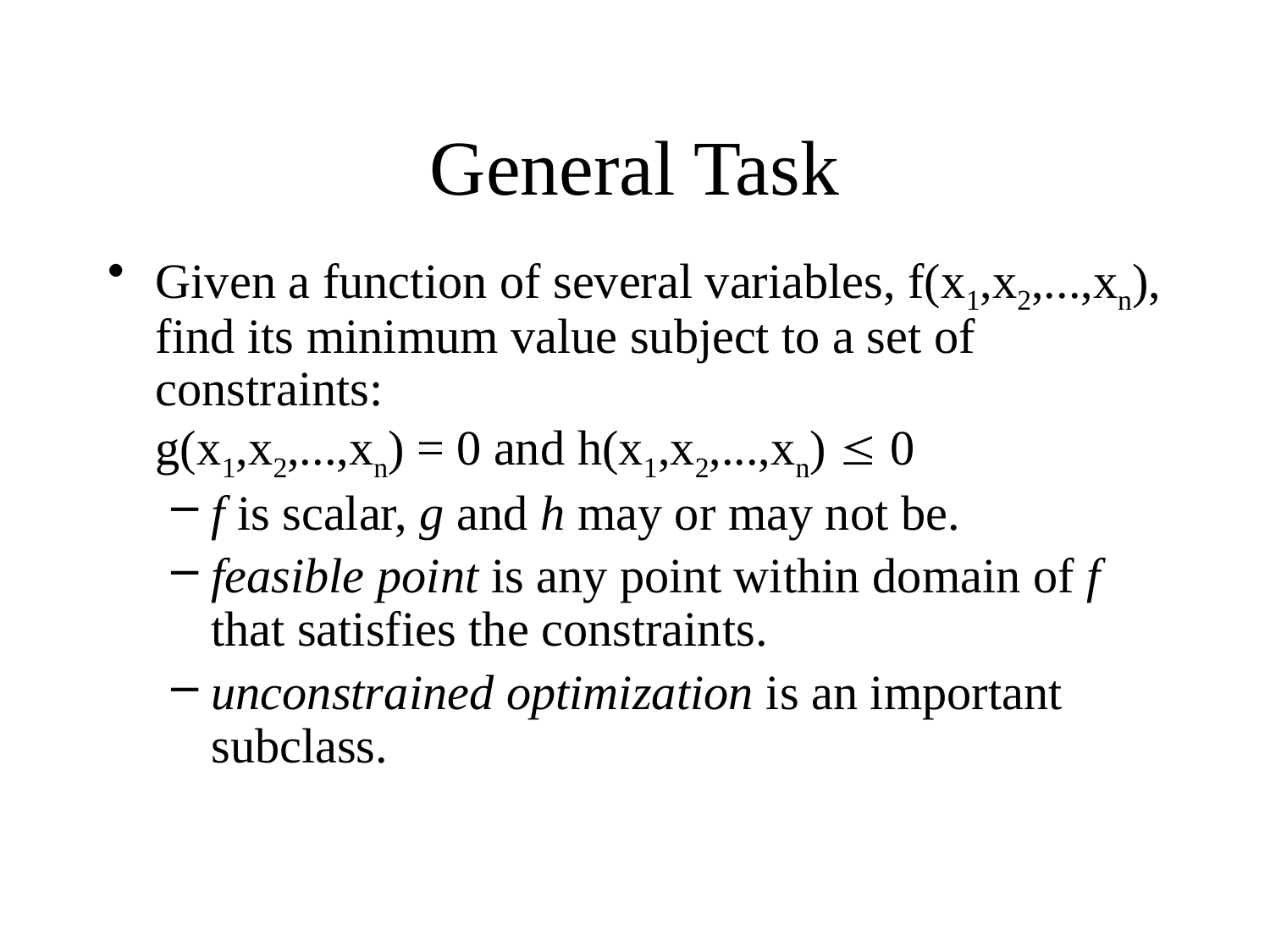

# General Task
Given a function of several variables, f(x1,x2,...,xn), find its minimum value subject to a set of constraints:
g(x1,x2,...,xn) = 0 and h(x1,x2,...,xn) ≤ 0
f is scalar, g and h may or may not be.
feasible point is any point within domain of f that satisfies the constraints.
unconstrained optimization is an important subclass.